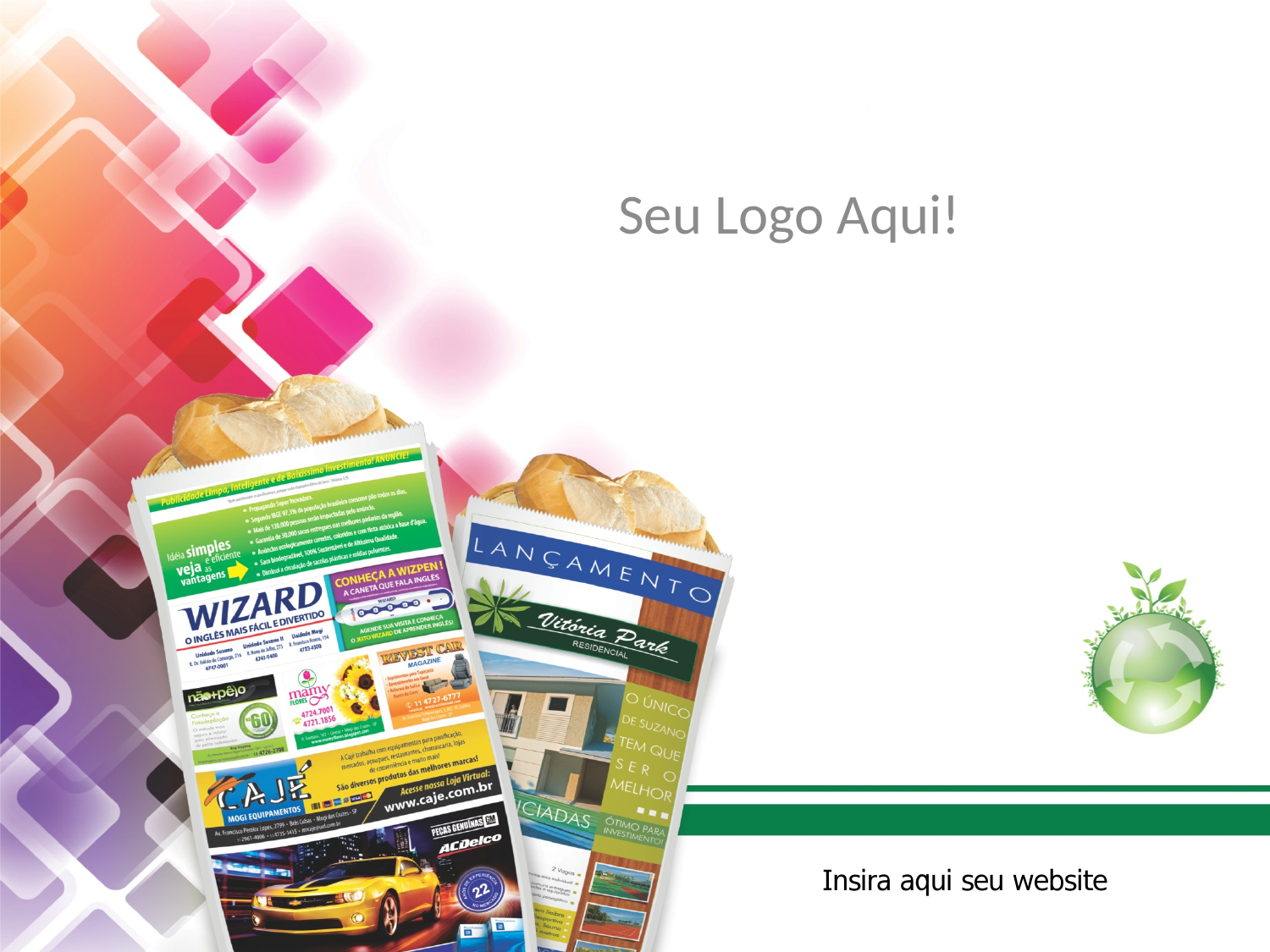

Seu Logo Aqui!
Insira aqui seu website